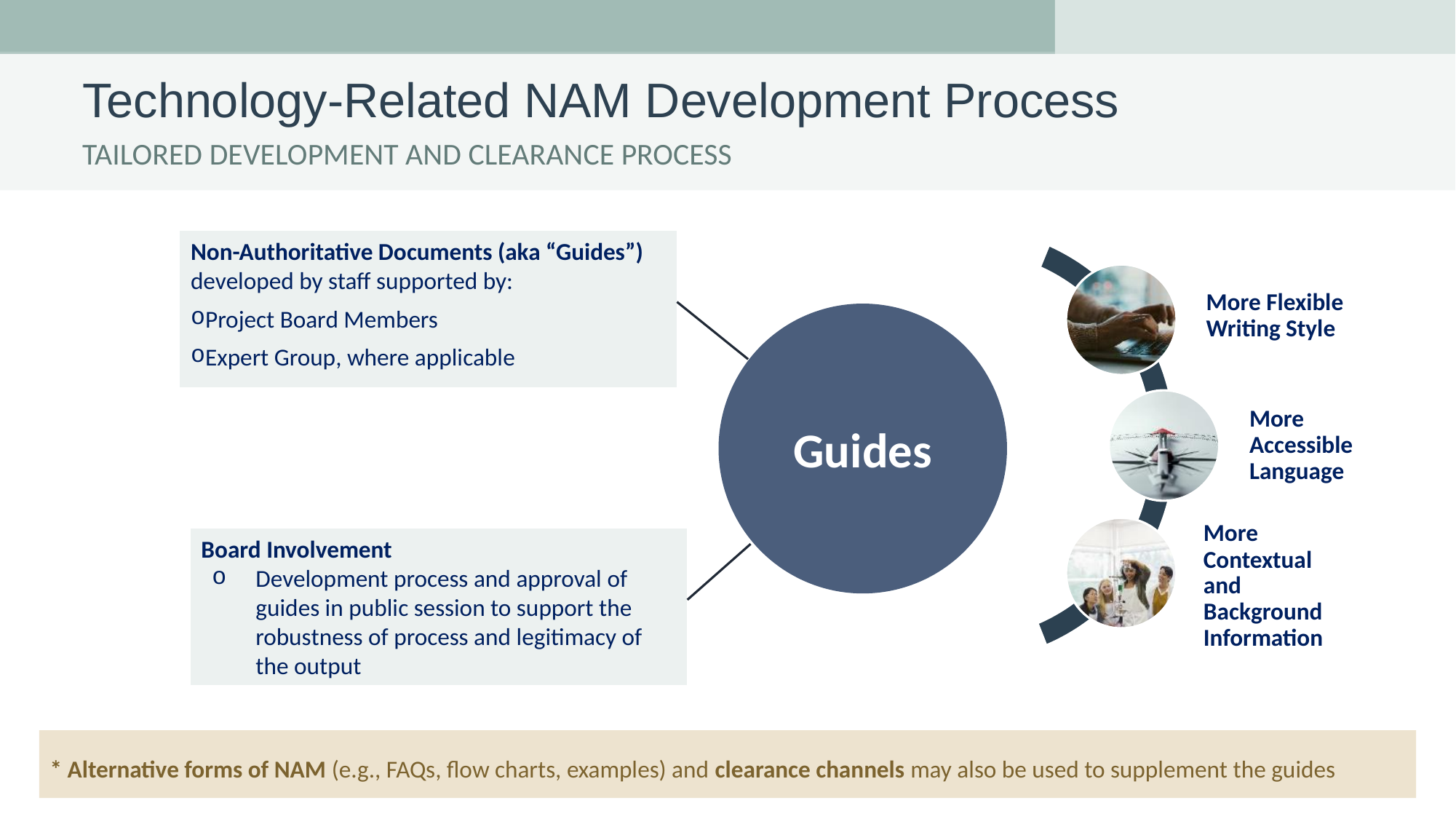

# Technology-Related NAM Development Process
Tailored Development and Clearance process
Guides
More Flexible Writing Style
More Accessible Language
More Contextual and Background Information
Non-Authoritative Documents (aka “Guides”) developed by staff supported by:
Project Board Members
Expert Group, where applicable

Guides
Board Involvement
Development process and approval of guides in public session to support the robustness of process and legitimacy of the output

* Alternative forms of NAM (e.g., FAQs, flow charts, examples) and clearance channels may also be used to supplement the guides
7